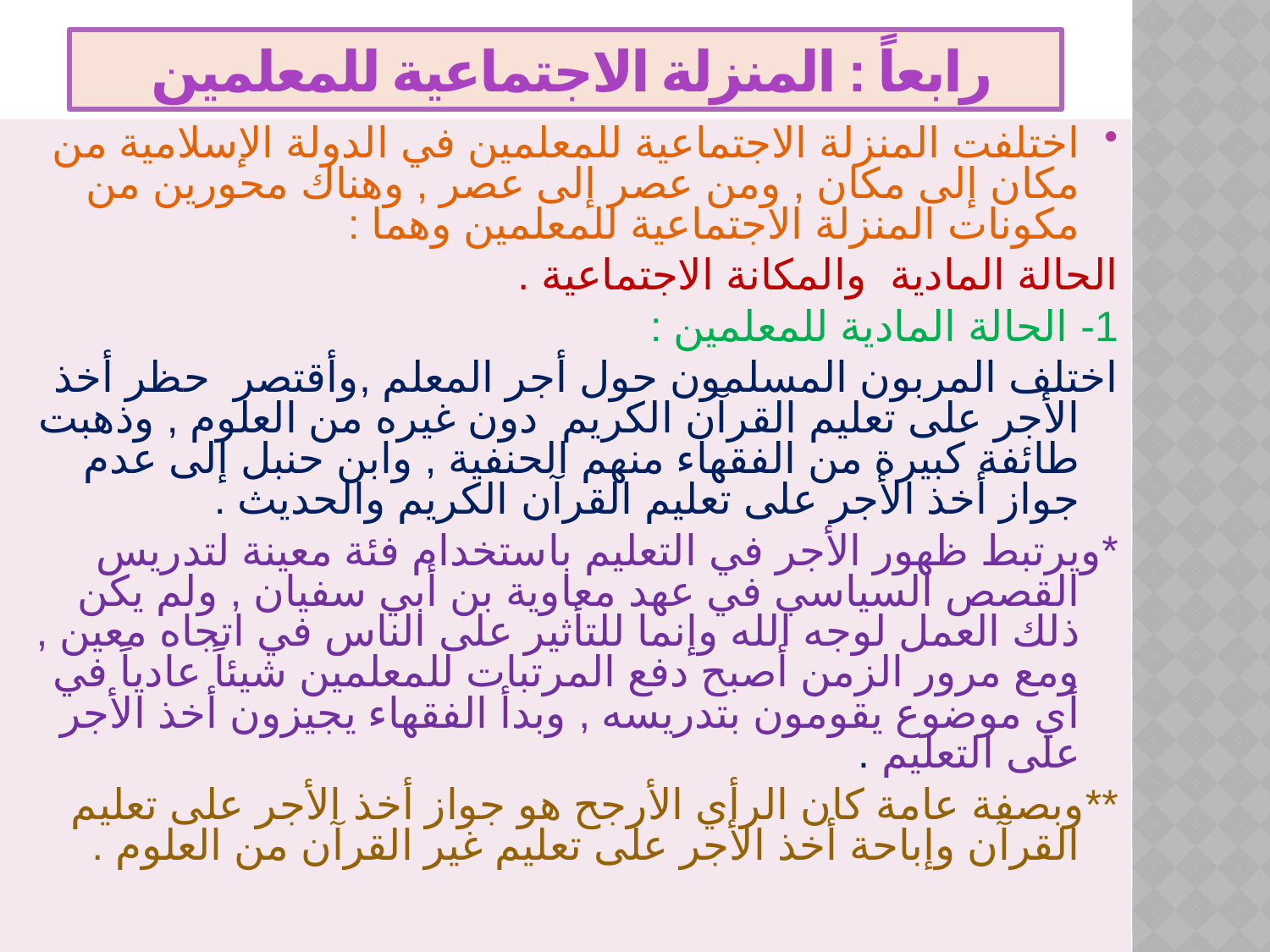

# رابعاً : المنزلة الاجتماعية للمعلمين
اختلفت المنزلة الاجتماعية للمعلمين في الدولة الإسلامية من مكان إلى مكان , ومن عصر إلى عصر , وهناك محورين من مكونات المنزلة الاجتماعية للمعلمين وهما :
الحالة المادية  والمكانة الاجتماعية .
1- الحالة المادية للمعلمين :
اختلف المربون المسلمون حول أجر المعلم ,وأقتصر  حظر أخذ الأجر على تعليم القرآن الكريم  دون غيره من العلوم , وذهبت طائفة كبيرة من الفقهاء منهم الحنفية , وابن حنبل إلى عدم جواز أخذ الأجر على تعليم القرآن الكريم والحديث .
*ويرتبط ظهور الأجر في التعليم باستخدام فئة معينة لتدريس القصص السياسي في عهد معاوية بن أبي سفيان , ولم يكن ذلك العمل لوجه الله وإنما للتأثير على الناس في اتجاه معين , ومع مرور الزمن أصبح دفع المرتبات للمعلمين شيئاً عادياً في أي موضوع يقومون بتدريسه , وبدأ الفقهاء يجيزون أخذ الأجر على التعليم .
**وبصفة عامة كان الرأي الأرجح هو جواز أخذ الأجر على تعليم القرآن وإباحة أخذ الأجر على تعليم غير القرآن من العلوم .